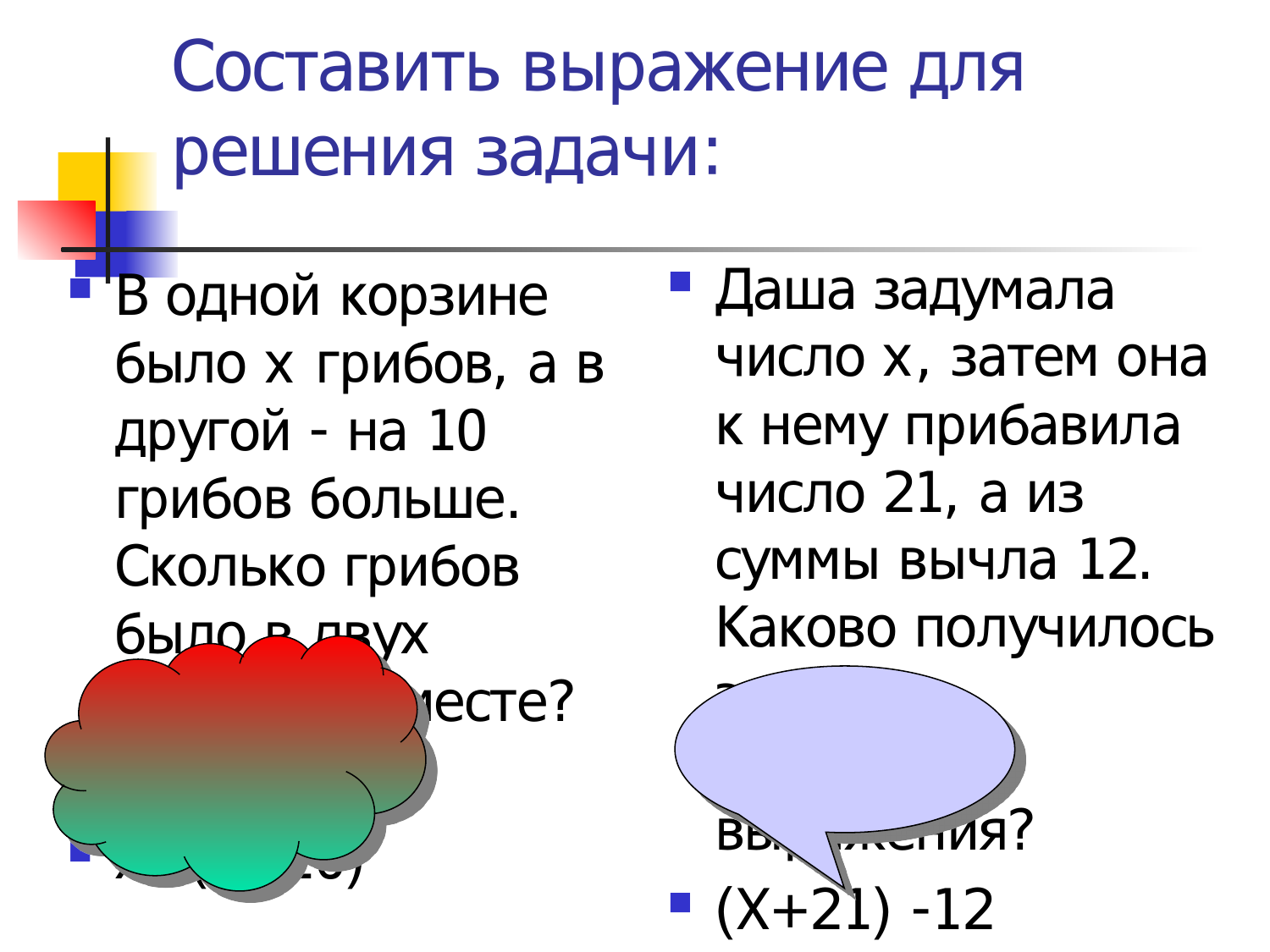

# Составить выражение для решения задачи:
Даша задумала число х, затем она к нему прибавила число 21, а из суммы вычла 12. Каково получилось значение числового выражения?
(Х+21) -12
В одной корзине было х грибов, а в другой - на 10 грибов больше. Сколько грибов было в двух корзинах вместе?

Х+(Х+10)